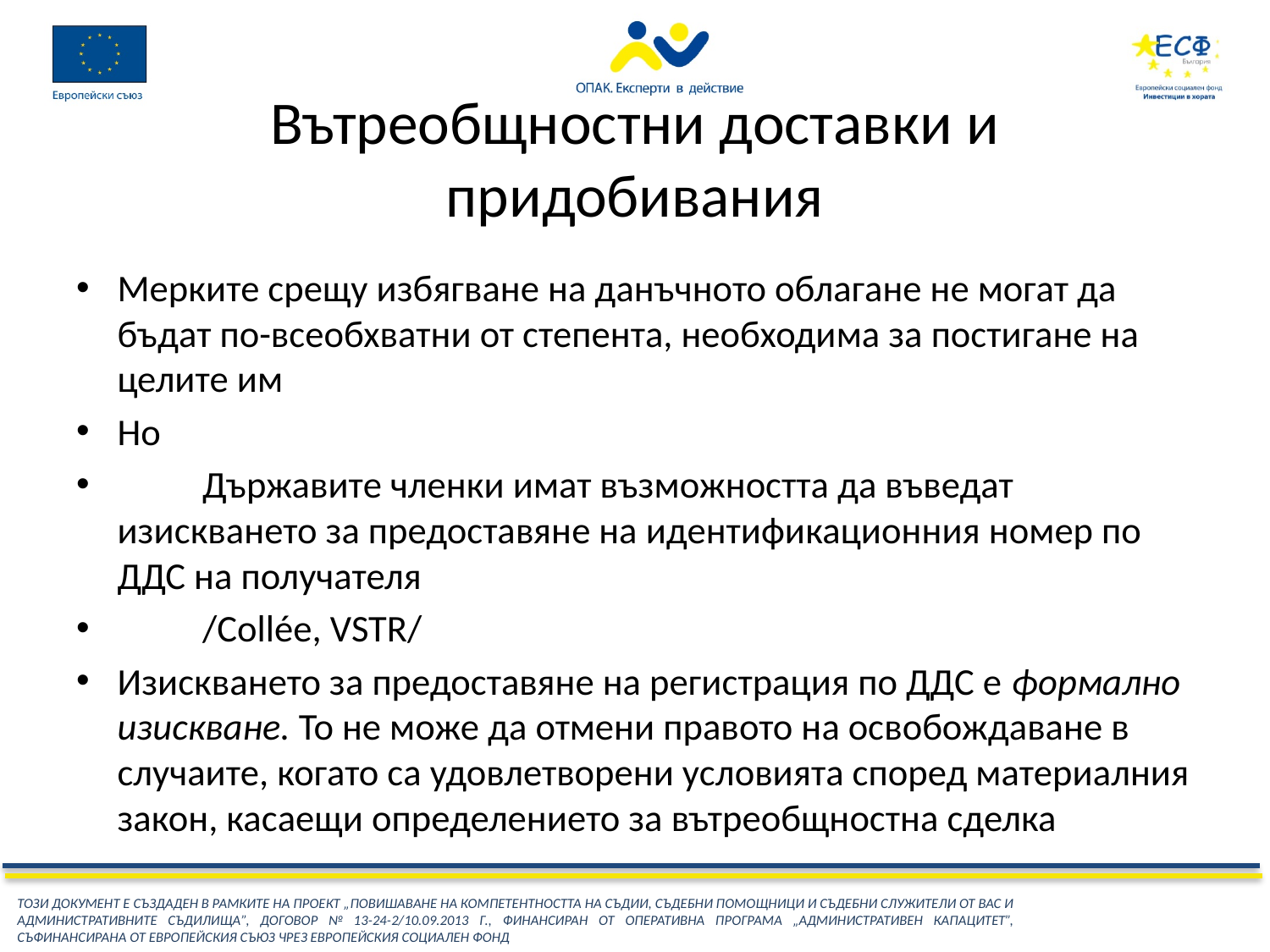

# Вътреобщностни доставки и придобивания
Мерките срещу избягване на данъчното облагане не могат да бъдат по-всеобхватни от степента, необходима за постигане на целите им
Но
	Държавите членки имат възможността да въведат изискването за предоставяне на идентификационния номер по ДДС на получателя
			/Collée, VSTR/
Изискването за предоставяне на регистрация по ДДС е формално изискване. То не може да отмени правото на освобождаване в случаите, когато са удовлетворени условията според материалния закон, касаещи определението за вътреобщностна сделка